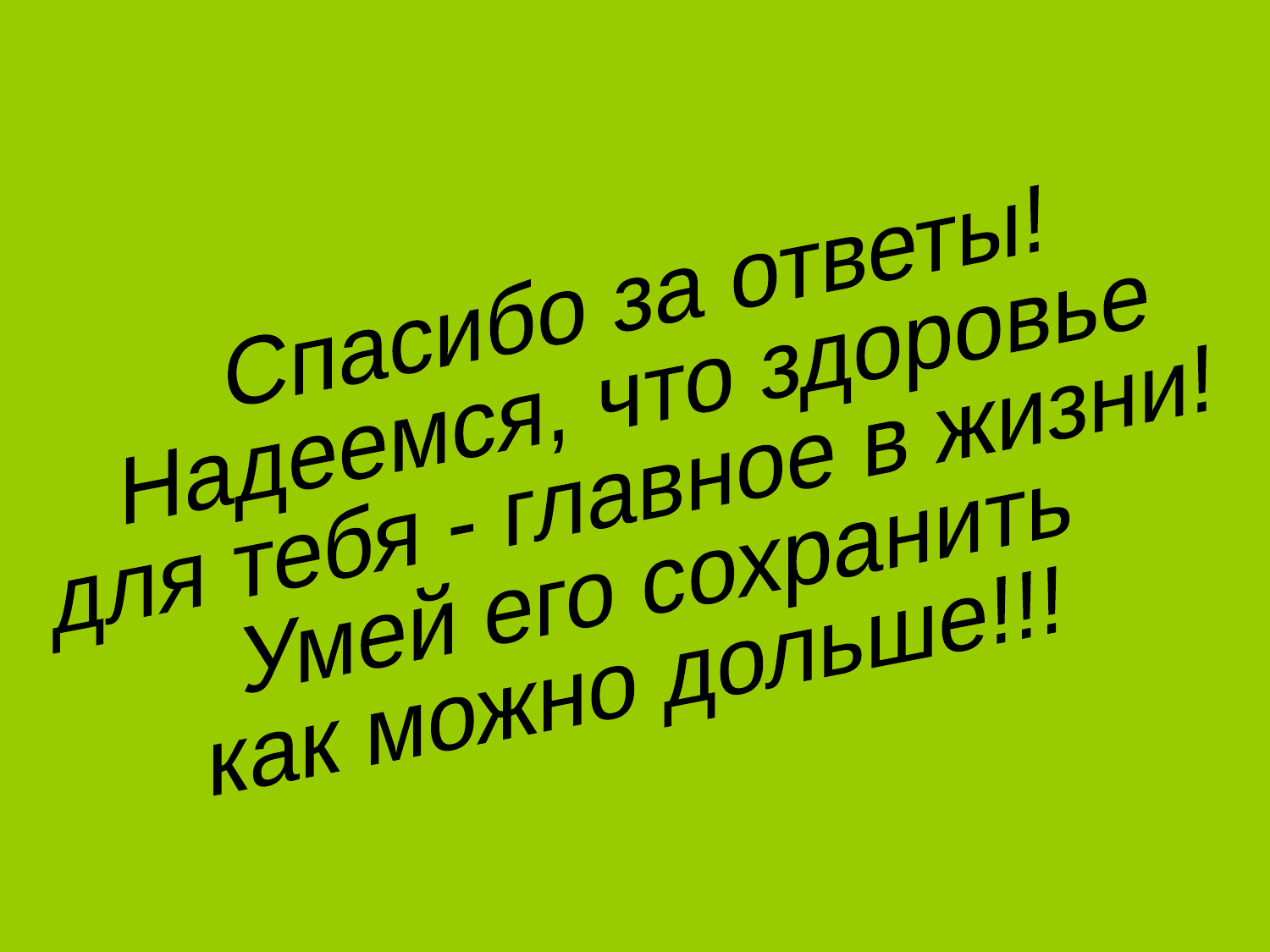

#

Спасибо за ответы!
Надеемся, что здоровье
для тебя - главное в жизни!
 Умей его сохранить
как можно дольше!!!